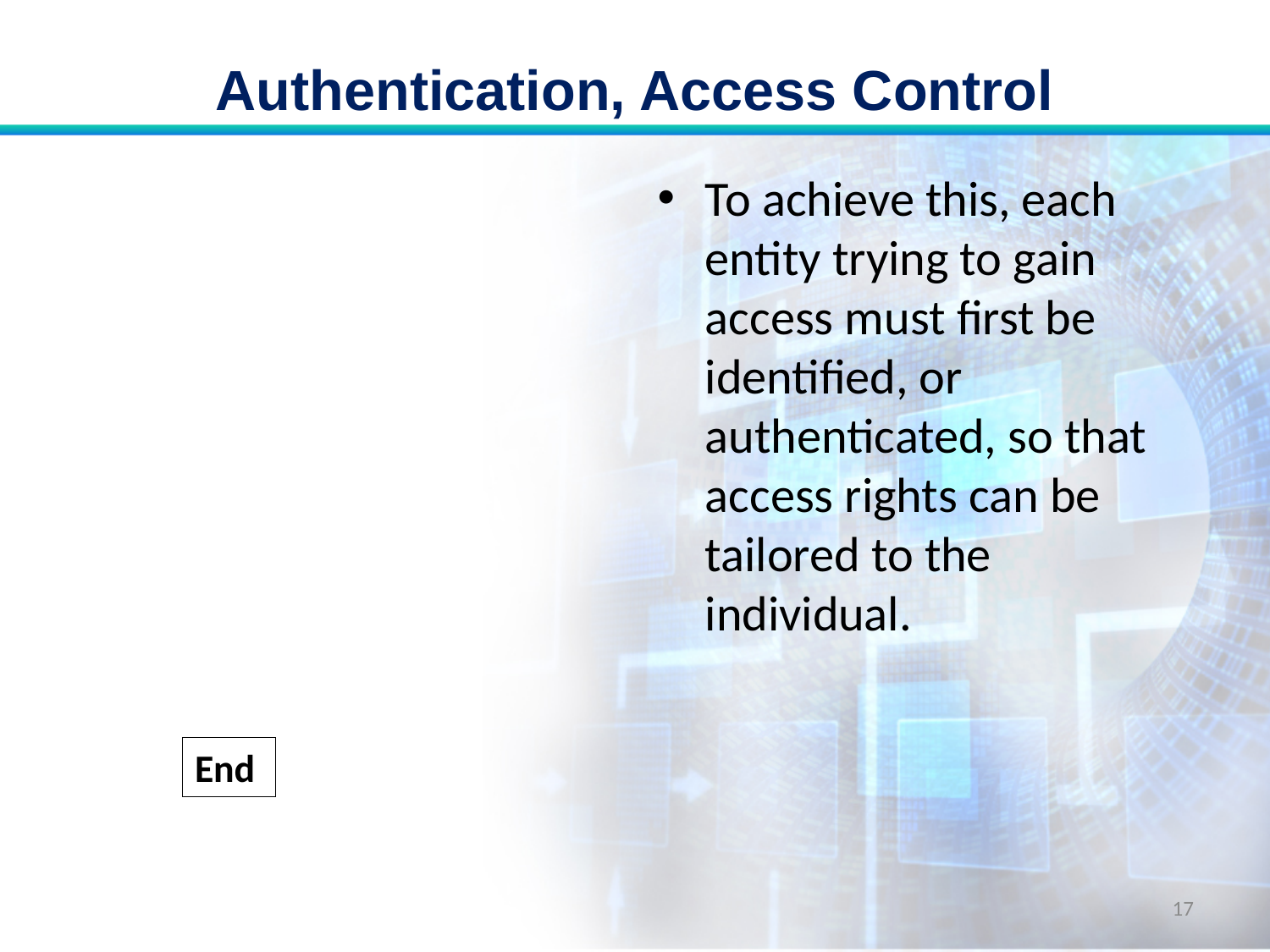

# Authentication, Access Control
To achieve this, each entity trying to gain access must first be identified, or authenticated, so that access rights can be tailored to the individual.

End
17